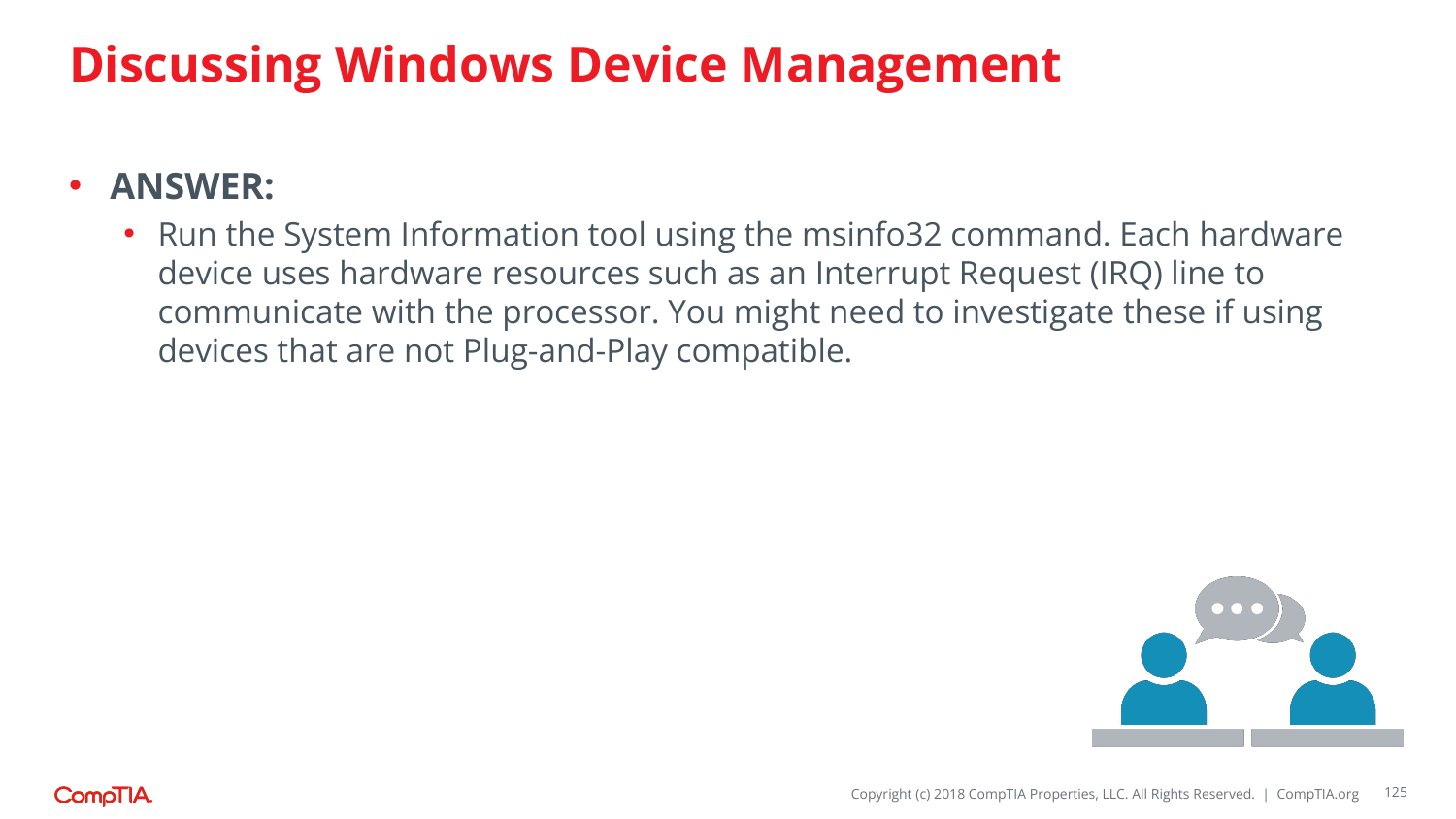

# Discussing Windows Device Management
ANSWER:
Run the System Information tool using the msinfo32 command. Each hardware device uses hardware resources such as an Interrupt Request (IRQ) line to communicate with the processor. You might need to investigate these if using devices that are not Plug-and-Play compatible.
125